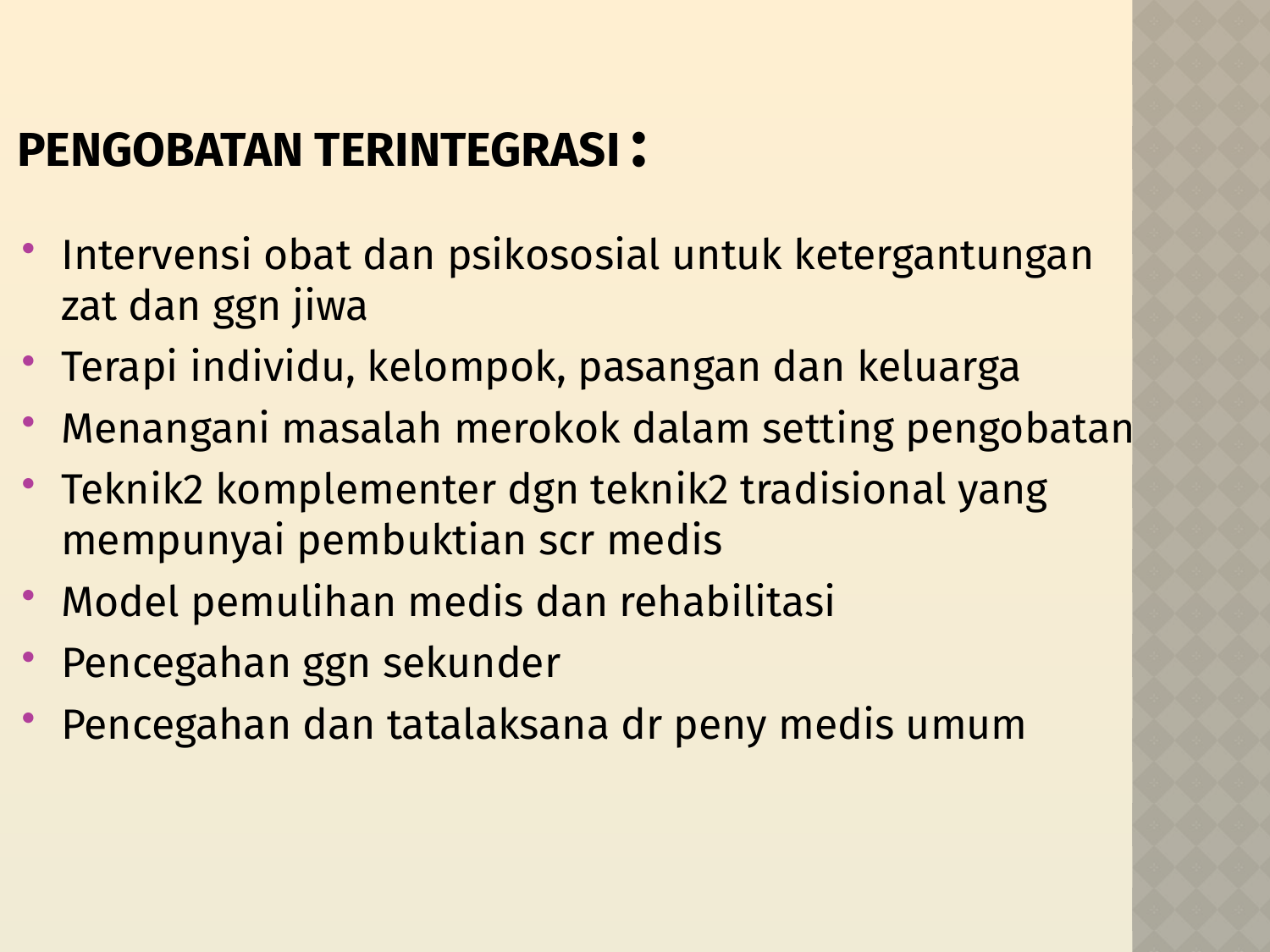

# Pengobatan terintegrasi :
Intervensi obat dan psikososial untuk ketergantungan zat dan ggn jiwa
Terapi individu, kelompok, pasangan dan keluarga
Menangani masalah merokok dalam setting pengobatan
Teknik2 komplementer dgn teknik2 tradisional yang mempunyai pembuktian scr medis
Model pemulihan medis dan rehabilitasi
Pencegahan ggn sekunder
Pencegahan dan tatalaksana dr peny medis umum